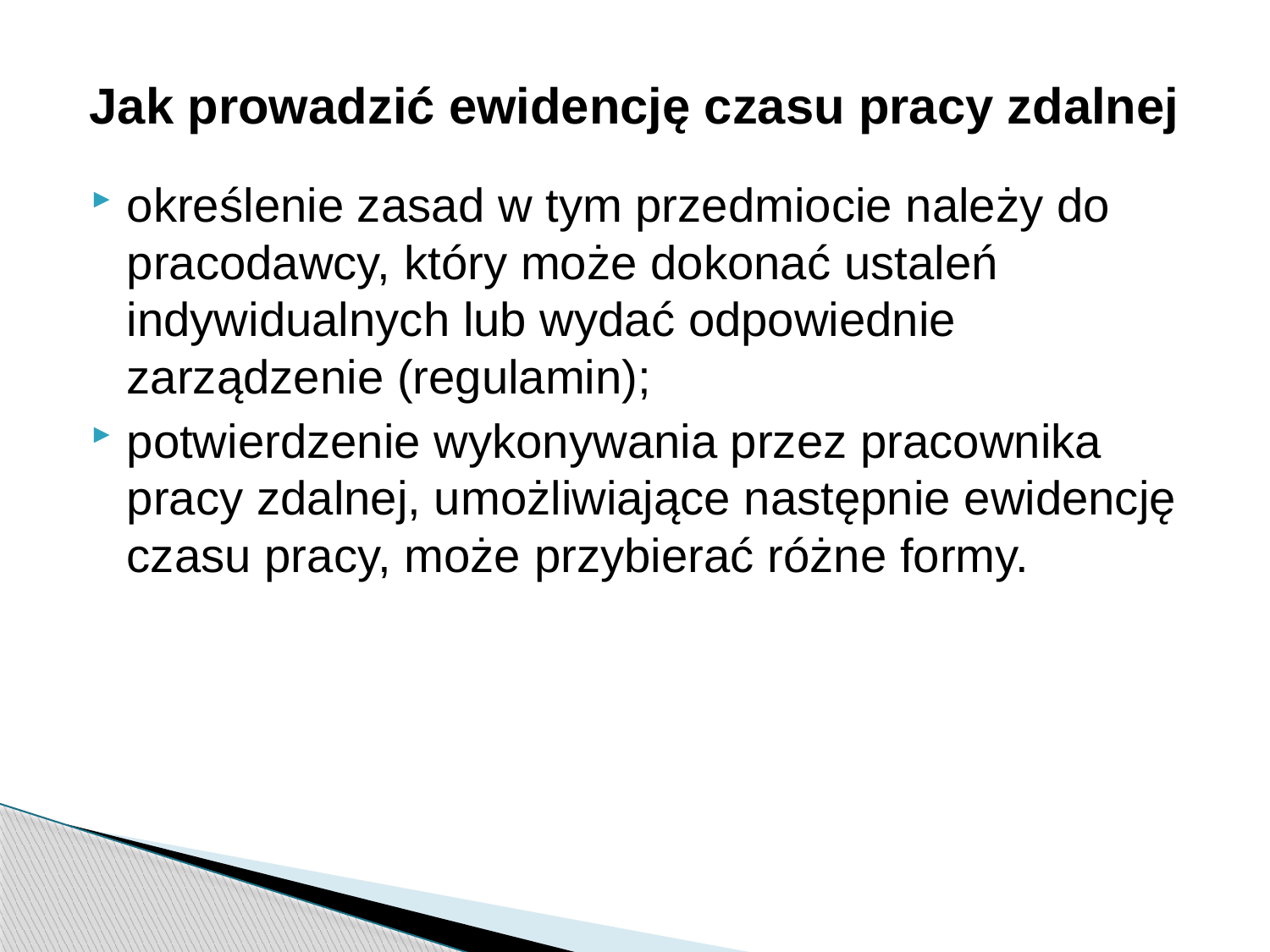

# Jak prowadzić ewidencję czasu pracy zdalnej
określenie zasad w tym przedmiocie należy do pracodawcy, który może dokonać ustaleń indywidualnych lub wydać odpowiednie zarządzenie (regulamin);
potwierdzenie wykonywania przez pracownika pracy zdalnej, umożliwiające następnie ewidencję czasu pracy, może przybierać różne formy.